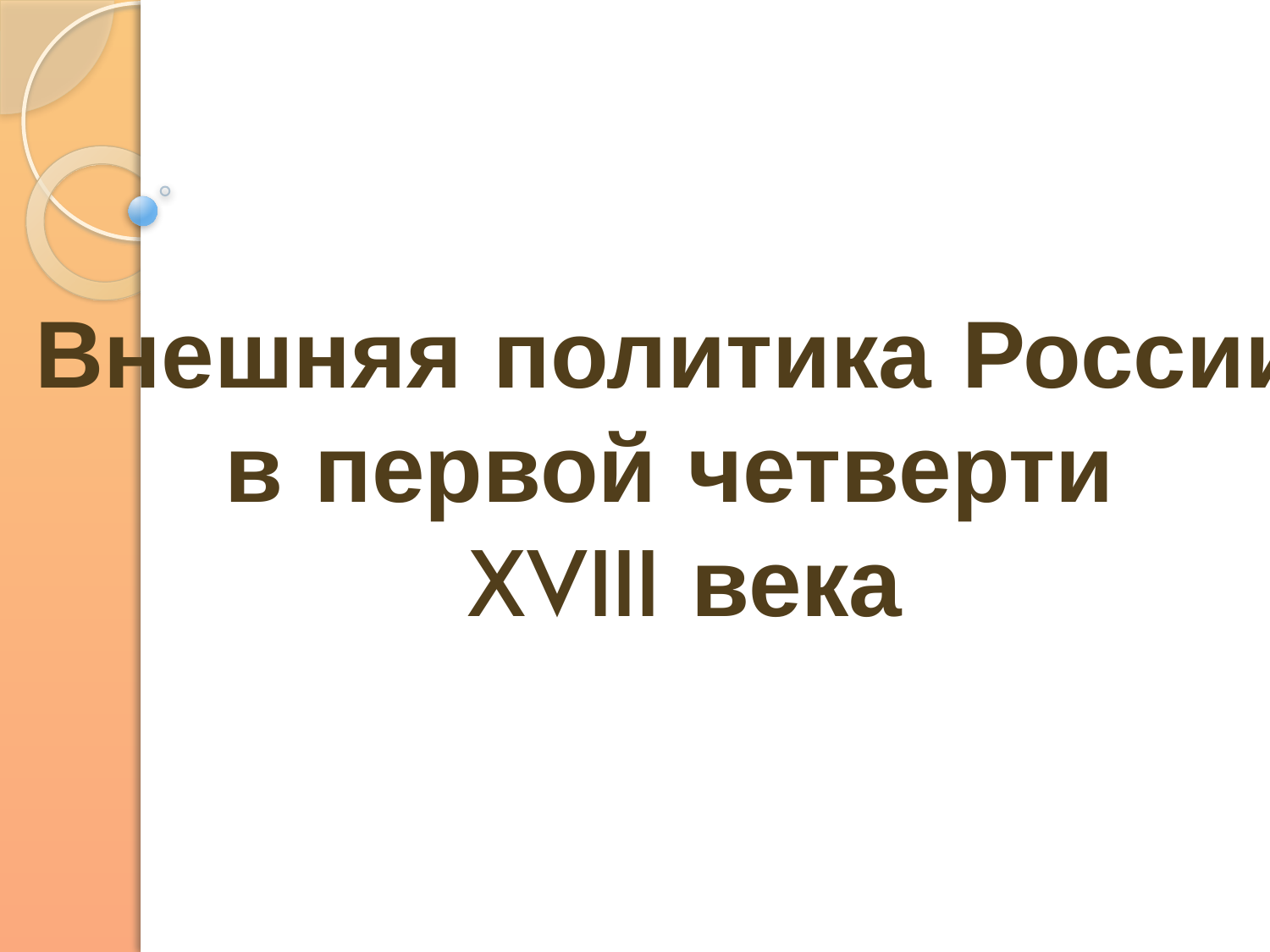

Внешняя политика России
в первой четверти
XVIII века